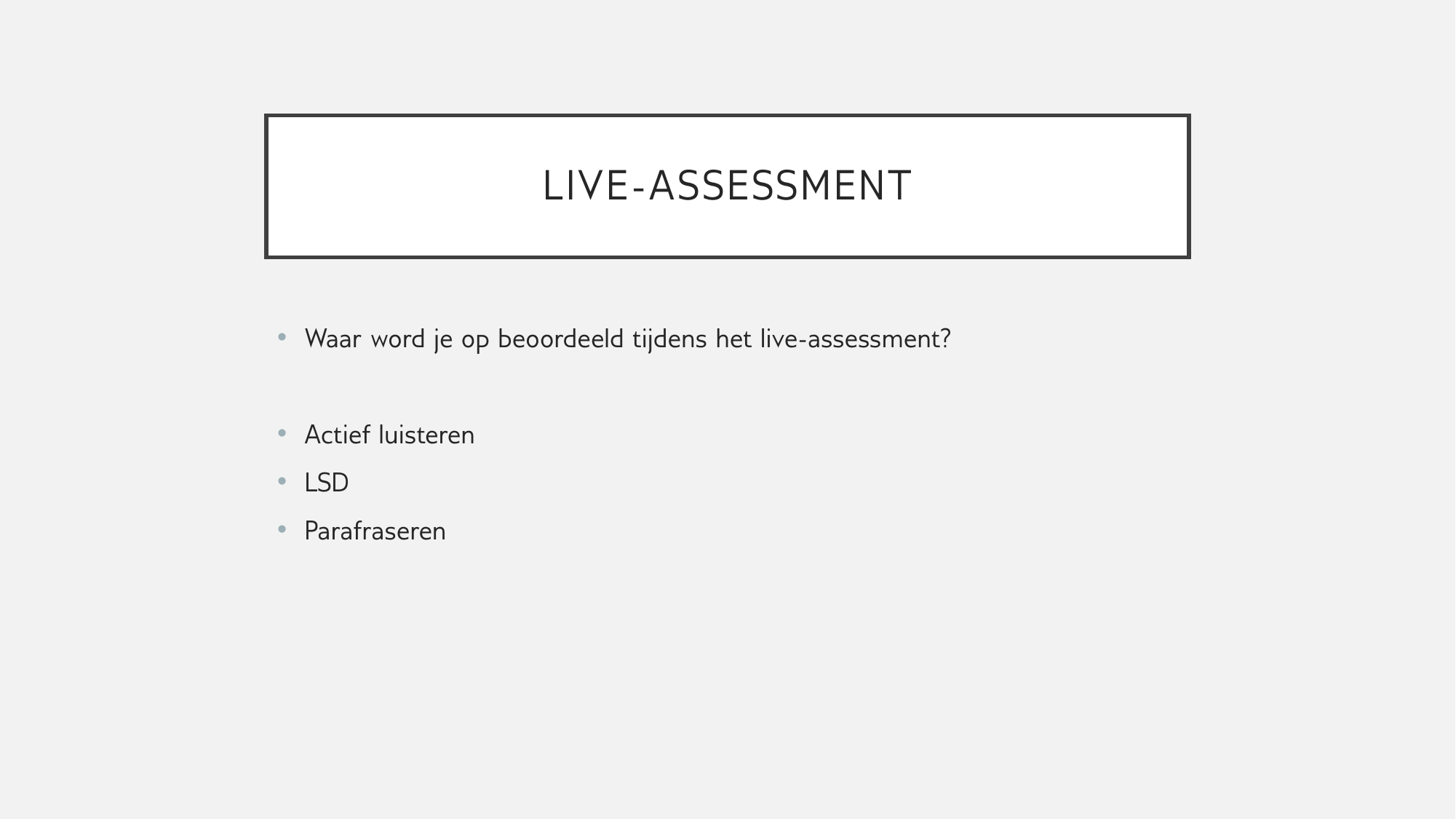

# Live-assessment
Waar word je op beoordeeld tijdens het live-assessment?

Actief luisteren
LSD
Parafraseren